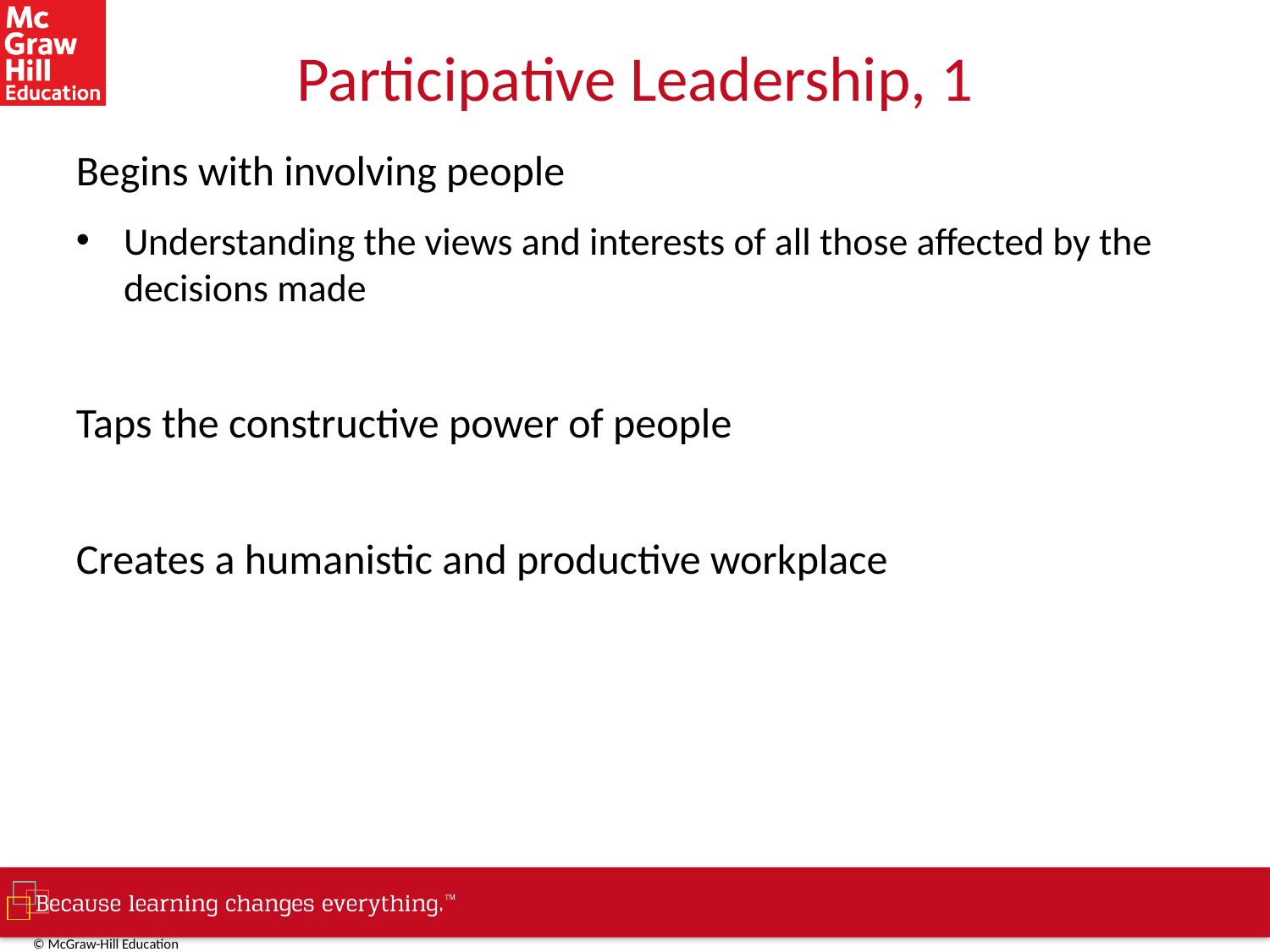

# Participative Leadership, 1
Begins with involving people
Understanding the views and interests of all those affected by the decisions made

Taps the constructive power of people

Creates a humanistic and productive workplace